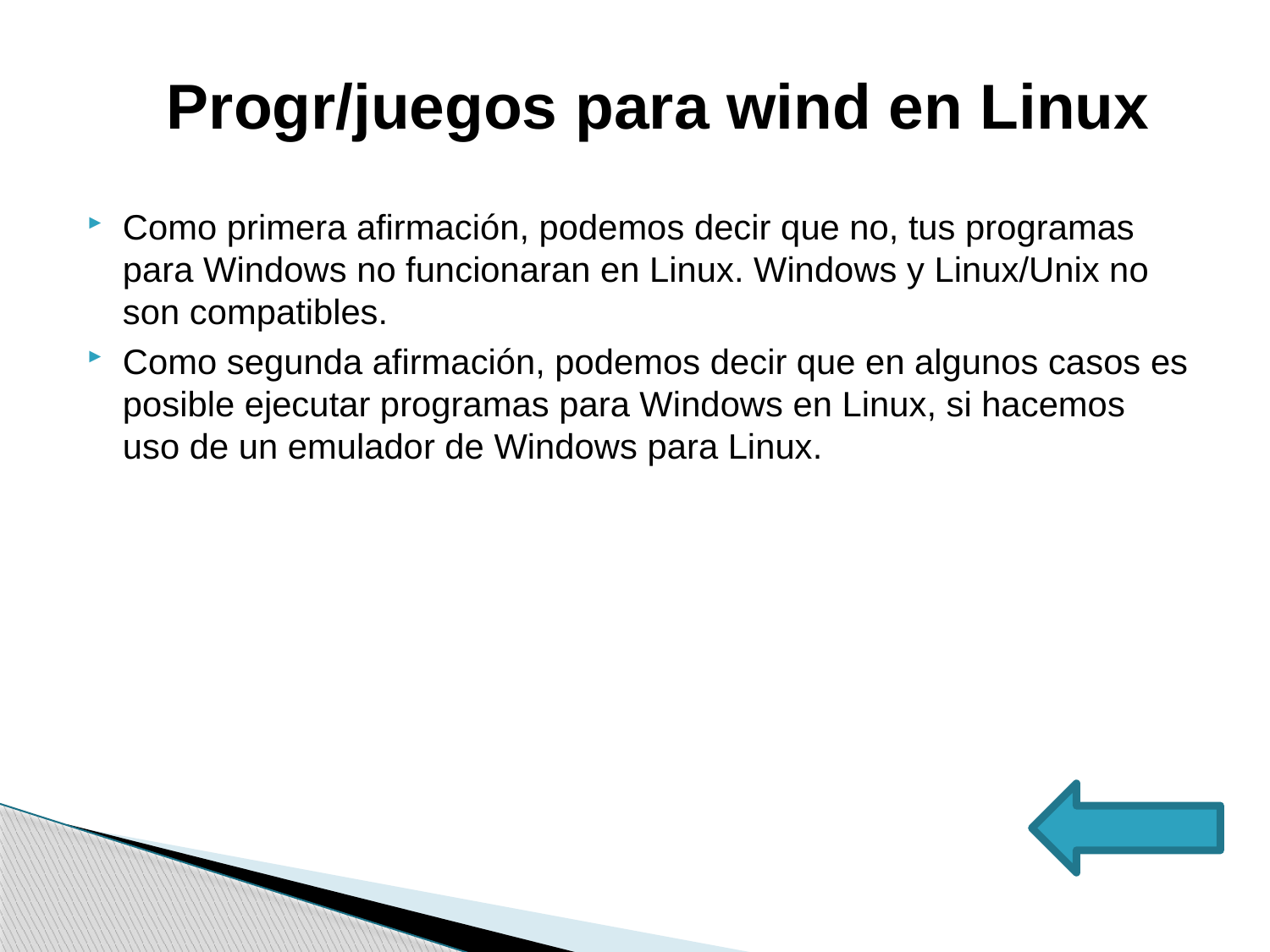

Progr/juegos para wind en Linux
Como primera afirmación, podemos decir que no, tus programas para Windows no funcionaran en Linux. Windows y Linux/Unix no son compatibles.
Como segunda afirmación, podemos decir que en algunos casos es posible ejecutar programas para Windows en Linux, si hacemos uso de un emulador de Windows para Linux.